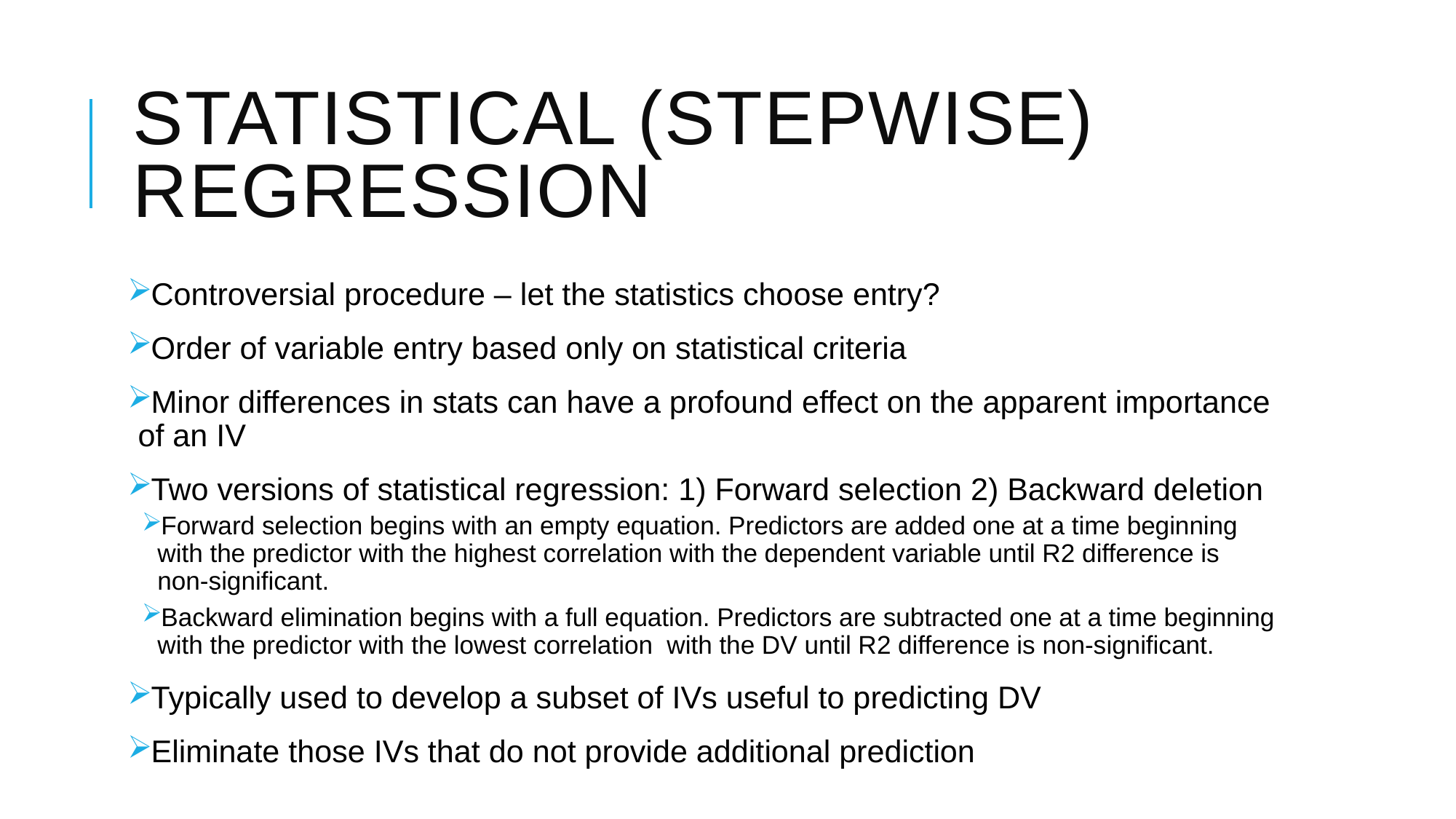

# Statistical (Stepwise) Regression
Controversial procedure – let the statistics choose entry?
Order of variable entry based only on statistical criteria
Minor differences in stats can have a profound effect on the apparent importance of an IV
Two versions of statistical regression: 1) Forward selection 2) Backward deletion
Forward selection begins with an empty equation. Predictors are added one at a time beginning with the predictor with the highest correlation with the dependent variable until R2 difference is non-significant.
Backward elimination begins with a full equation. Predictors are subtracted one at a time beginning with the predictor with the lowest correlation  with the DV until R2 difference is non-significant.
Typically used to develop a subset of IVs useful to predicting DV
Eliminate those IVs that do not provide additional prediction